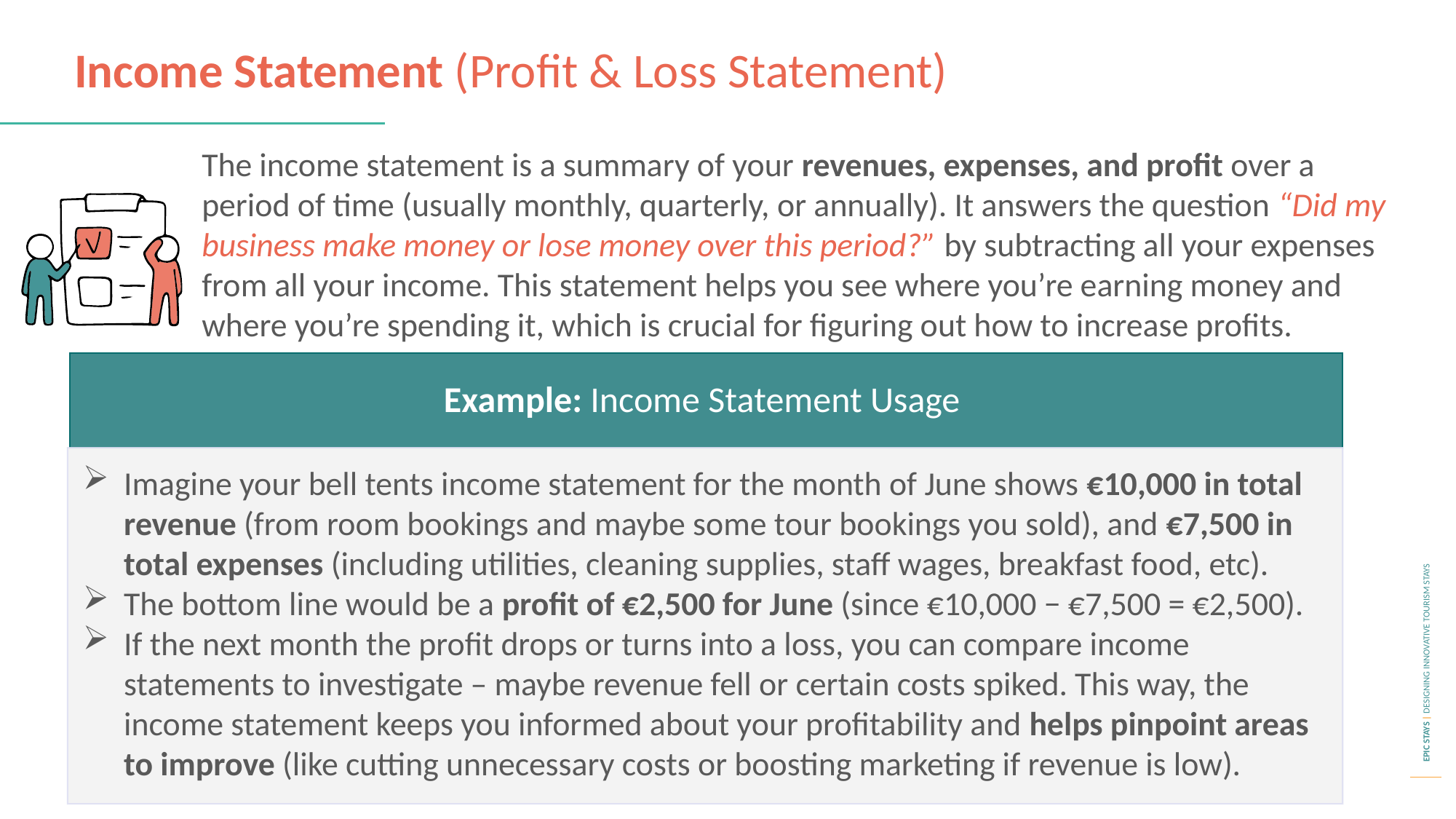

Income Statement (Profit & Loss Statement)
The income statement is a summary of your revenues, expenses, and profit over a period of time (usually monthly, quarterly, or annually). It answers the question “Did my business make money or lose money over this period?” by subtracting all your expenses from all your income. This statement helps you see where you’re earning money and where you’re spending it, which is crucial for figuring out how to increase profits.

Example: Income Statement Usage
Imagine your bell tents income statement for the month of June shows €10,000 in total revenue (from room bookings and maybe some tour bookings you sold), and €7,500 in total expenses (including utilities, cleaning supplies, staff wages, breakfast food, etc).
The bottom line would be a profit of €2,500 for June (since €10,000 − €7,500 = €2,500).
If the next month the profit drops or turns into a loss, you can compare income statements to investigate – maybe revenue fell or certain costs spiked. This way, the income statement keeps you informed about your profitability and helps pinpoint areas to improve (like cutting unnecessary costs or boosting marketing if revenue is low).